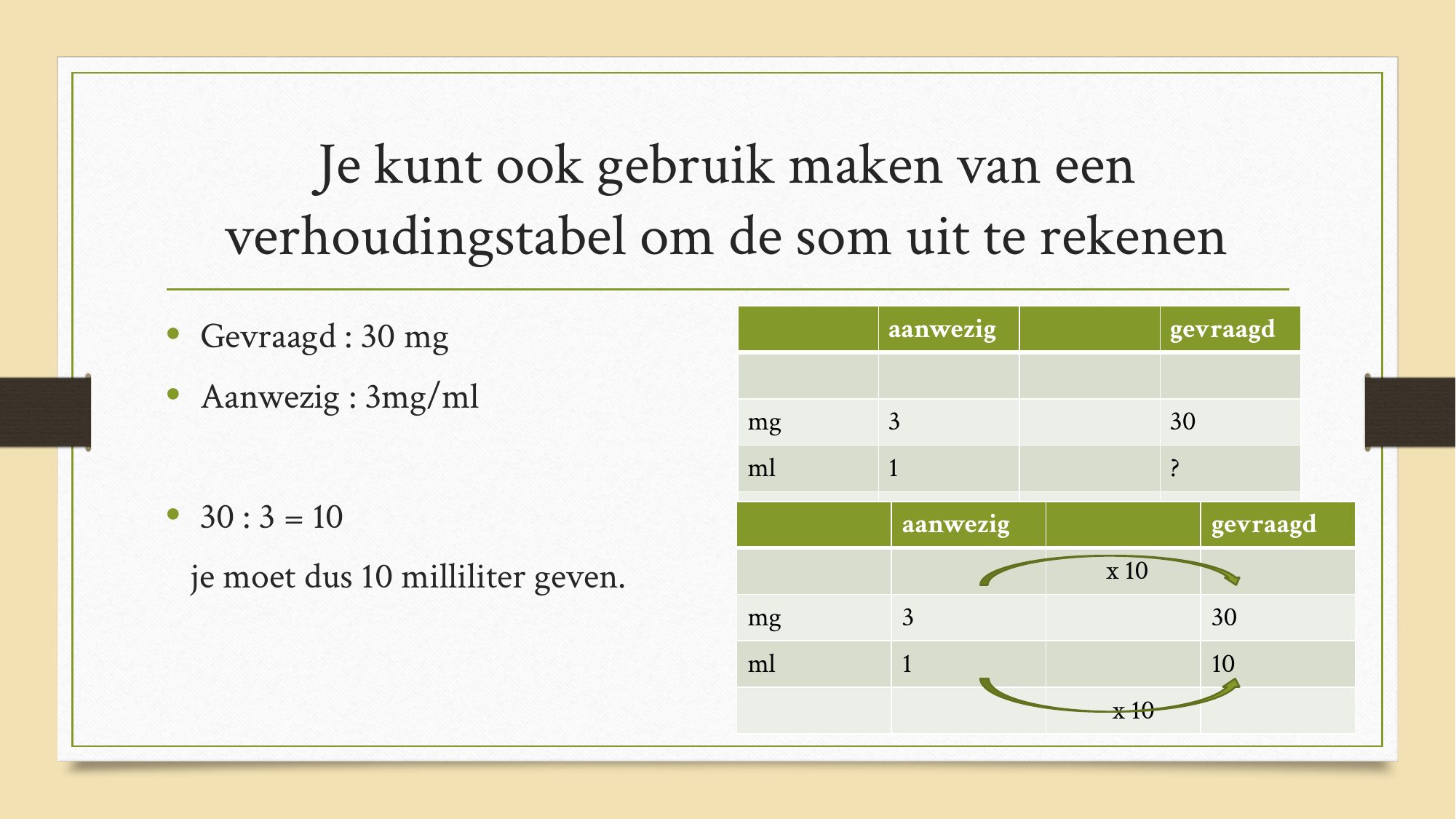

# Je kunt ook gebruik maken van een verhoudingstabel om de som uit te rekenen
Gevraagd : 30 mg
Aanwezig : 3mg/ml

30 : 3 = 10
   je moet dus 10 milliliter geven.

|  | aanwezig |  | gevraagd |
| --- | --- | --- | --- |
|  |  |  |  |
| mg | 3 |  | 30 |
| ml | 1 |  | ? |
|  |  |  |  |
|  | aanwezig |  | gevraagd |
| --- | --- | --- | --- |
|  |  | x 10 |  |
| mg | 3 |  | 30 |
| ml | 1 |  | 10 |
|  |  | x 10 |  |